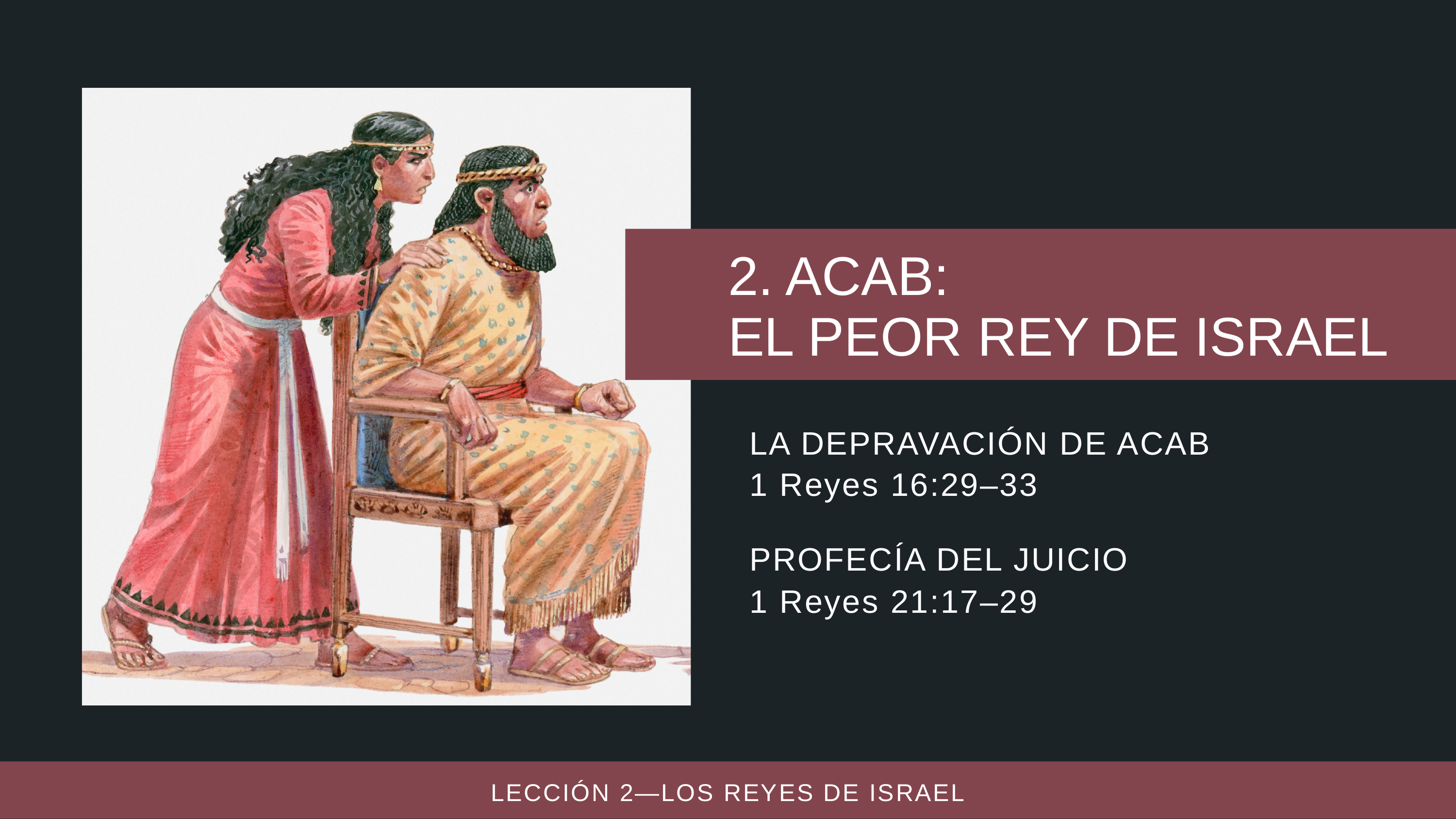

LA DEPRAVACIÓN DE ACAB
1 Reyes 16:29–33
PROFECÍA DEL JUICIO
1 Reyes 21:17–29